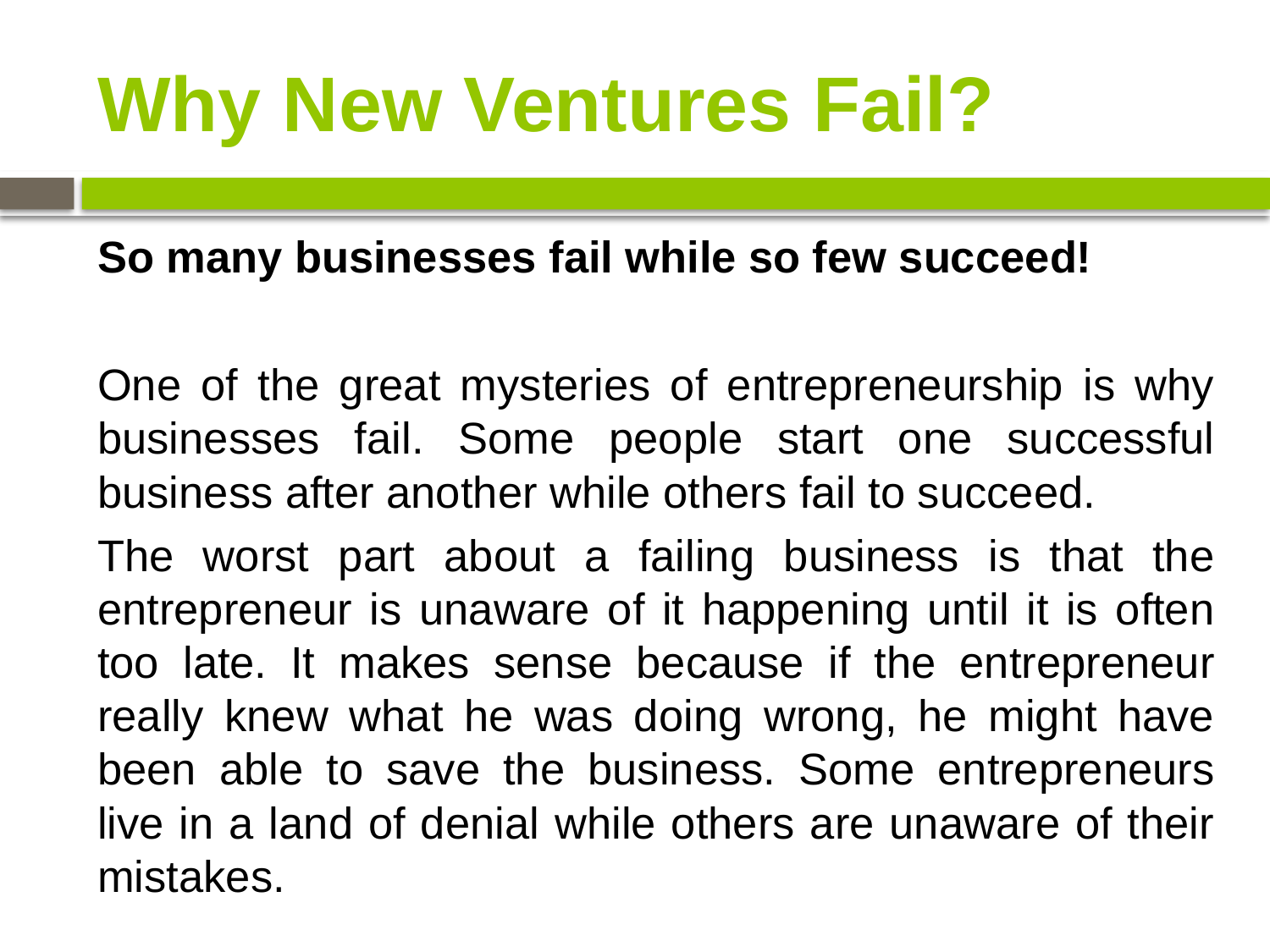

# Why New Ventures Fail?
So many businesses fail while so few succeed!

One of the great mysteries of entrepreneurship is why businesses fail. Some people start one successful business after another while others fail to succeed.
The worst part about a failing business is that the entrepreneur is unaware of it happening until it is often too late. It makes sense because if the entrepreneur really knew what he was doing wrong, he might have been able to save the business. Some entrepreneurs live in a land of denial while others are unaware of their mistakes.